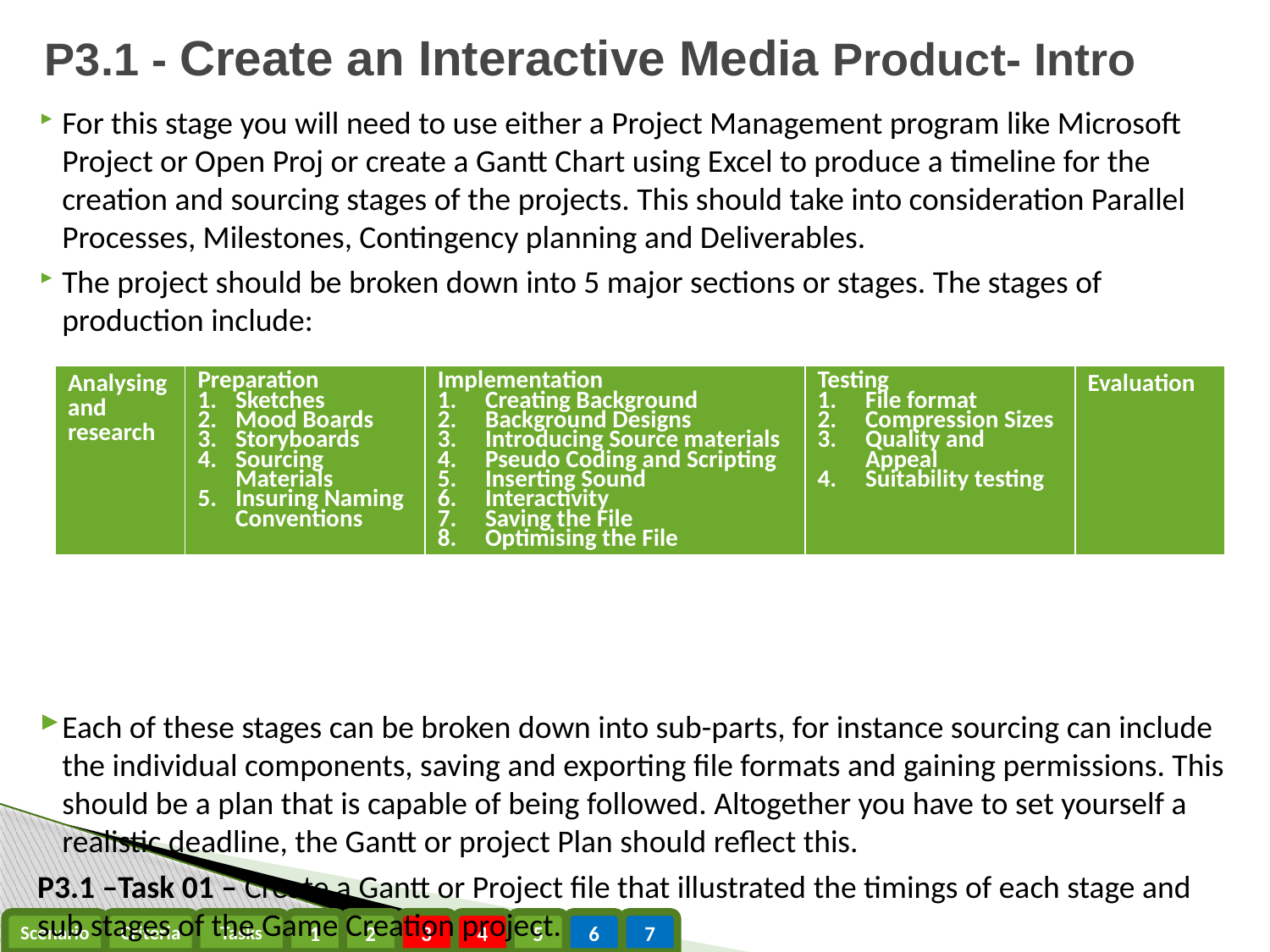

# P3.1 - Create an Interactive Media Product- Intro
For this stage you will need to use either a Project Management program like Microsoft Project or Open Proj or create a Gantt Chart using Excel to produce a timeline for the creation and sourcing stages of the projects. This should take into consideration Parallel Processes, Milestones, Contingency planning and Deliverables.
The project should be broken down into 5 major sections or stages. The stages of production include:

Each of these stages can be broken down into sub-parts, for instance sourcing can include the individual components, saving and exporting file formats and gaining permissions. This should be a plan that is capable of being followed. Altogether you have to set yourself a realistic deadline, the Gantt or project Plan should reflect this.
P3.1 –Task 01 – Create a Gantt or Project file that illustrated the timings of each stage and sub stages of the Game Creation project.
| Analysing and research | Preparation Sketches Mood Boards Storyboards Sourcing Materials Insuring Naming Conventions | Implementation Creating Background Background Designs Introducing Source materials Pseudo Coding and Scripting Inserting Sound Interactivity Saving the File Optimising the File | Testing File format Compression Sizes Quality and Appeal Suitability testing | Evaluation |
| --- | --- | --- | --- | --- |